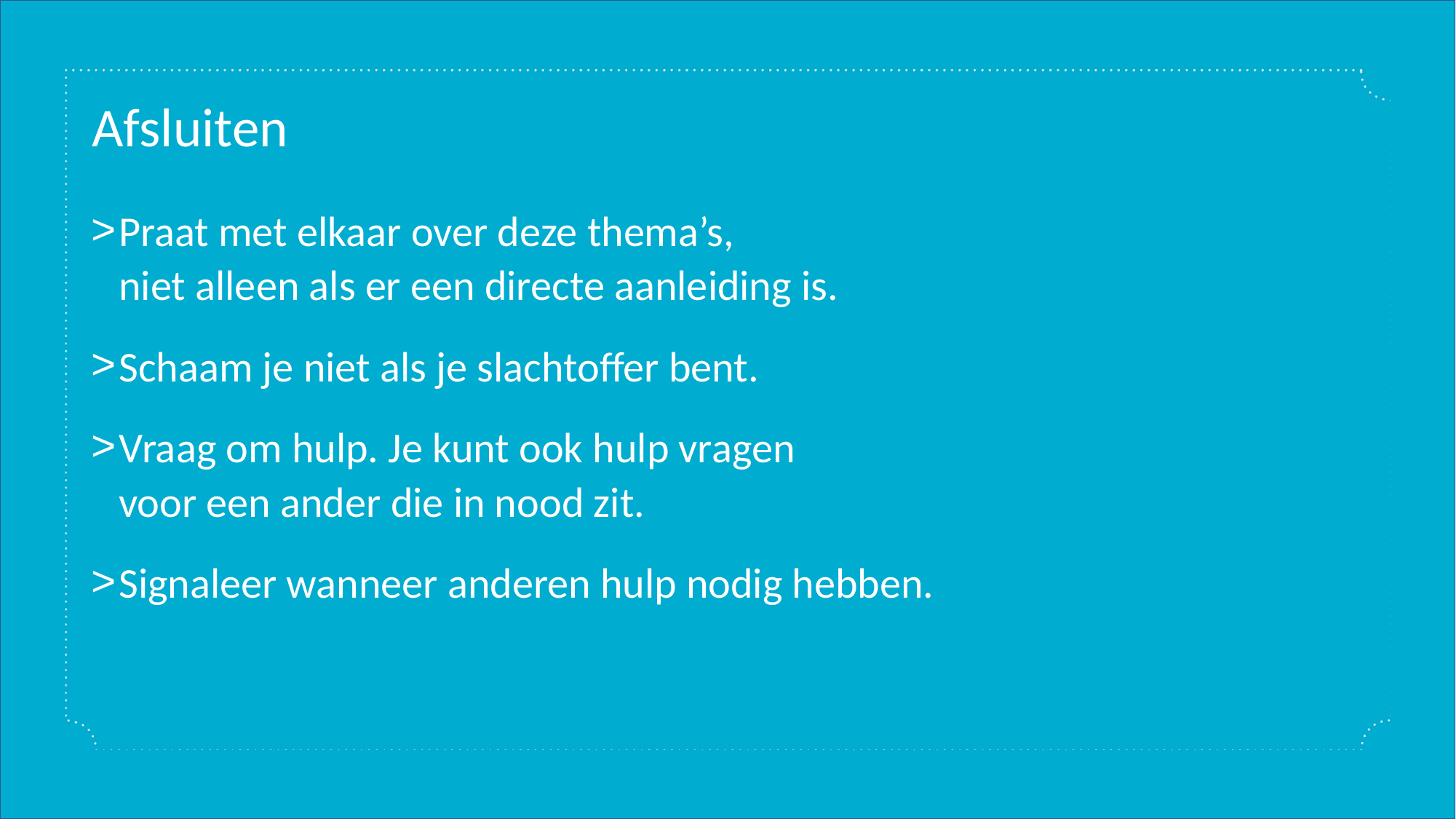

# Afsluiten
Praat met elkaar over deze thema’s,
niet alleen als er een directe aanleiding is.
Schaam je niet als je slachtoffer bent.
Vraag om hulp. Je kunt ook hulp vragen
voor een ander die in nood zit.
Signaleer wanneer anderen hulp nodig hebben.